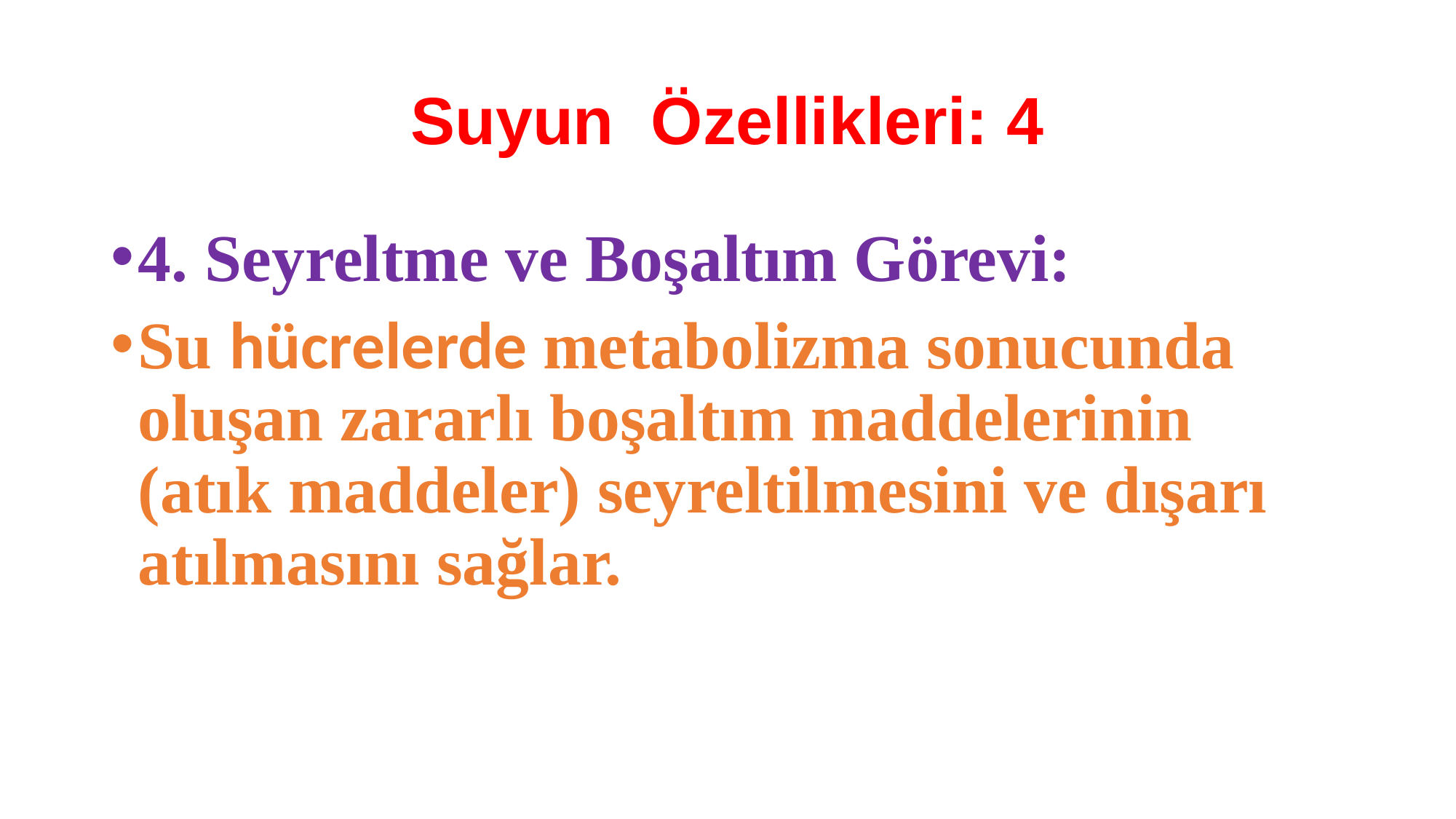

# Suyun  Özellikleri: 4
4. Seyreltme ve Boşaltım Görevi:
Su hücrelerde metabolizma sonucunda  oluşan zararlı boşaltım maddelerinin  (atık maddeler) seyreltilmesini ve dışarı  atılmasını sağlar.